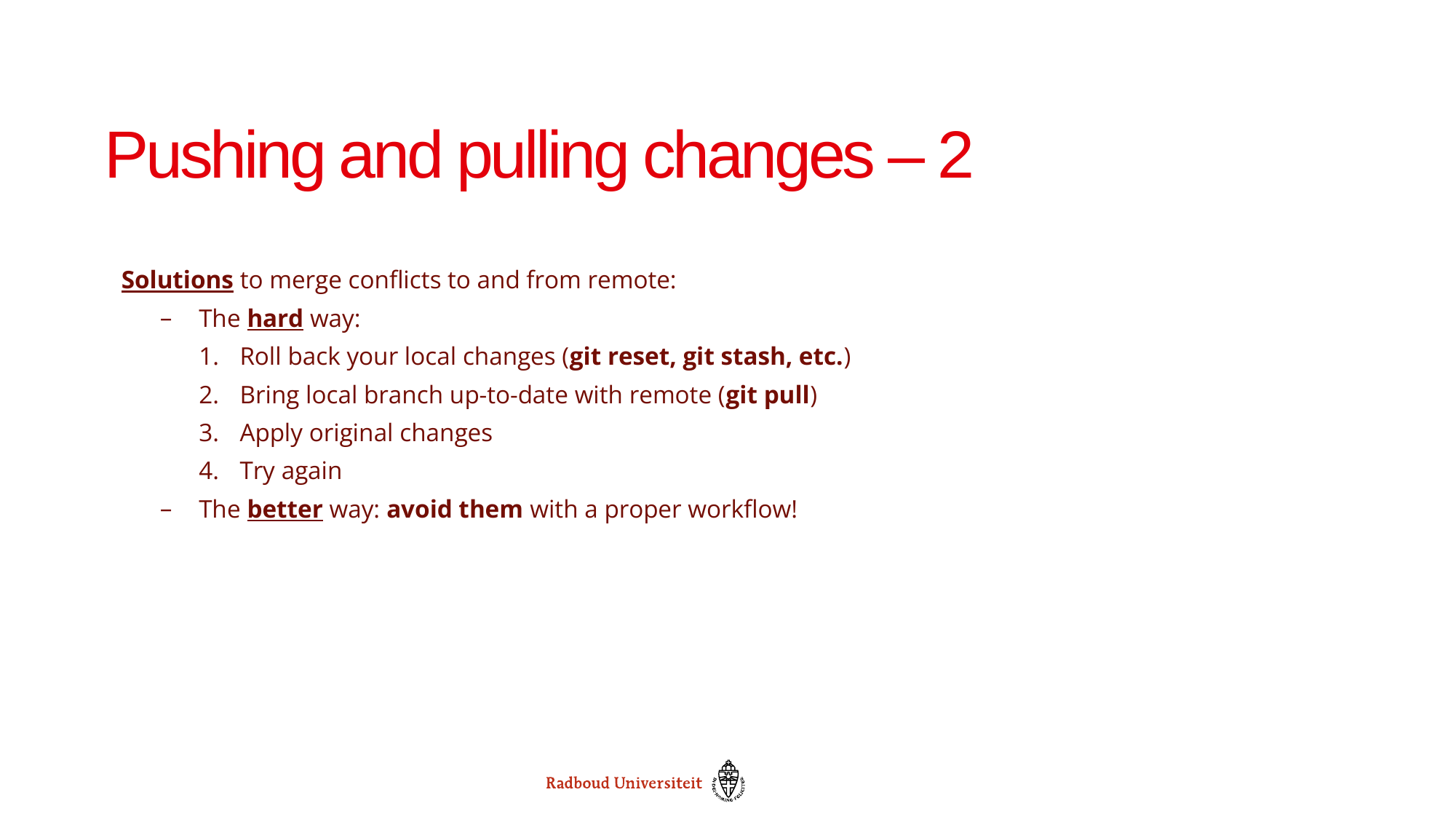

# Pushing and pulling changes – 2
Solutions to merge conflicts to and from remote:
The hard way:
Roll back your local changes (git reset, git stash, etc.)
Bring local branch up-to-date with remote (git pull)
Apply original changes
Try again
The better way: avoid them with a proper workflow!